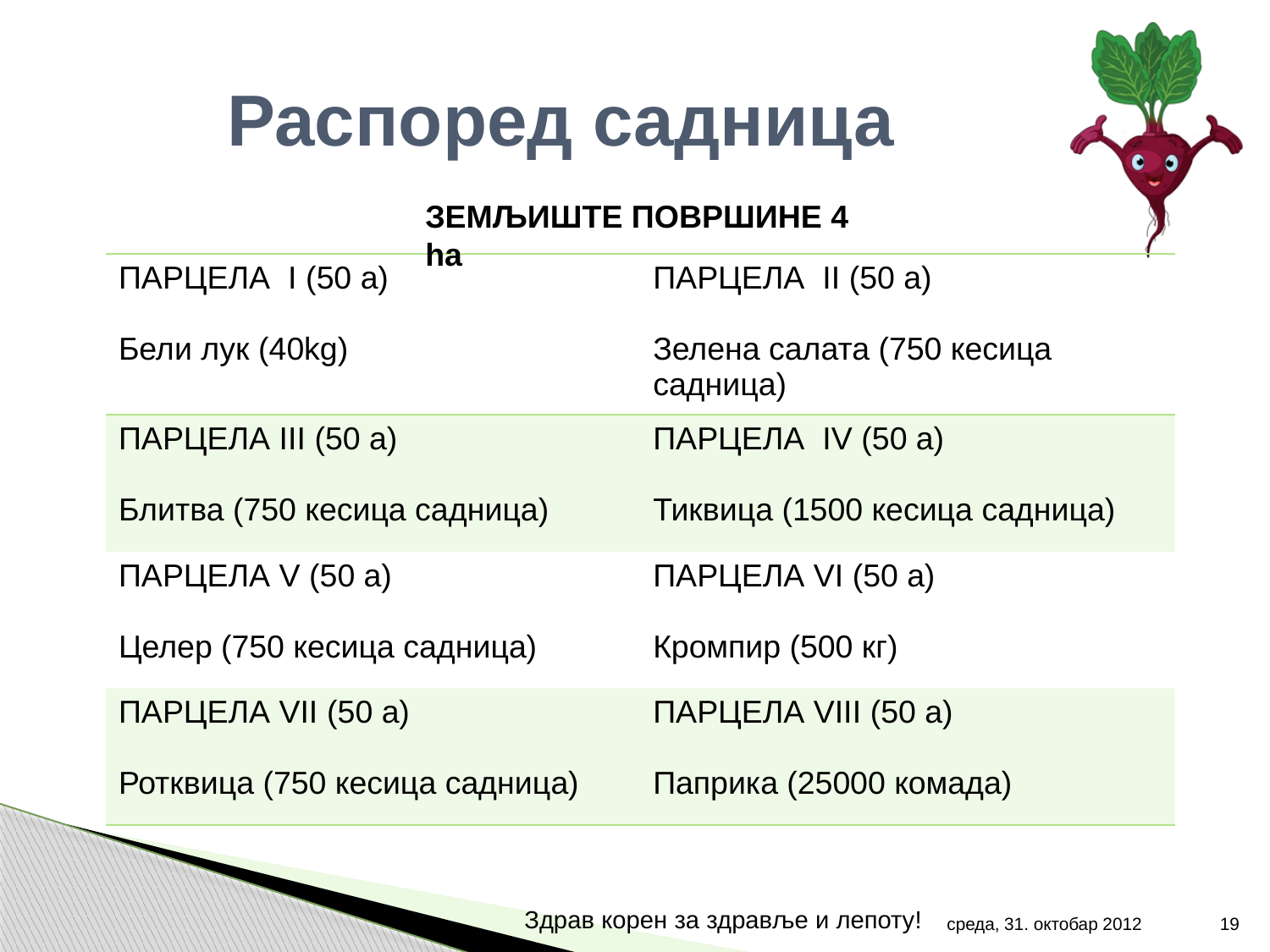

# Распоред садница
ЗЕМЉИШТЕ ПОВРШИНЕ 4 ha
| ПАРЦЕЛА I (50 a) Бели лук (40kg) | ПАРЦЕЛА II (50 a) Зелена салата (750 кесица садница) |
| --- | --- |
| ПАРЦЕЛА III (50 a) Блитва (750 кесица садница) | ПАРЦЕЛА IV (50 a) Тиквица (1500 кесица садница) |
| ПАРЦЕЛА V (50 a) Целер (750 кесица садница) | ПАРЦЕЛА VI (50 a) Кромпир (500 кг) |
| ПАРЦЕЛА VII (50 a) Ротквица (750 кесица садница) | ПАРЦЕЛА VIII (50 a) Паприка (25000 комада) |
Здрав корен за здравље и лепоту!
среда, 31. октобар 2012
19